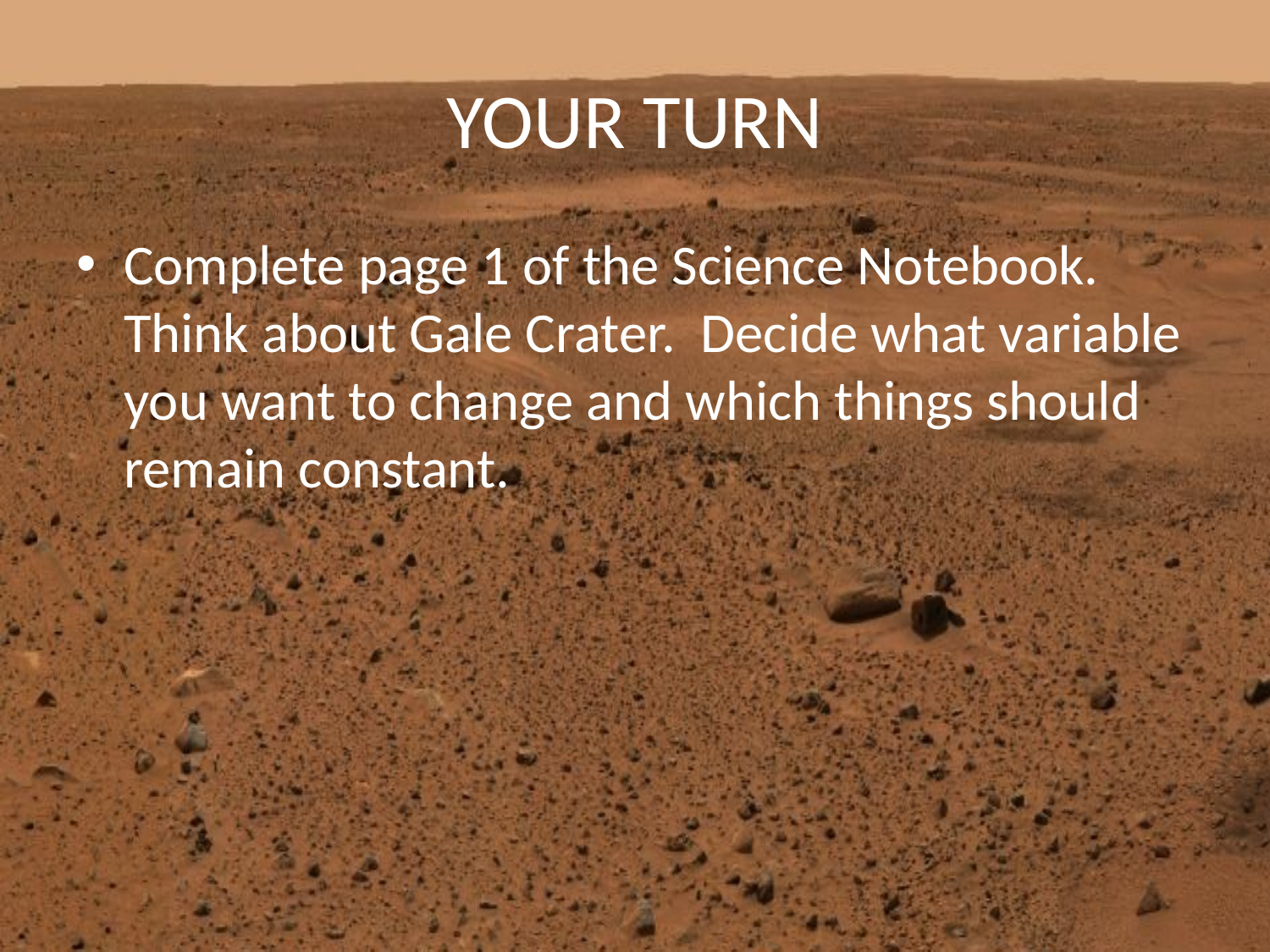

# YOUR TURN
Complete page 1 of the Science Notebook.  Think about Gale Crater.  Decide what variable you want to change and which things should remain constant.